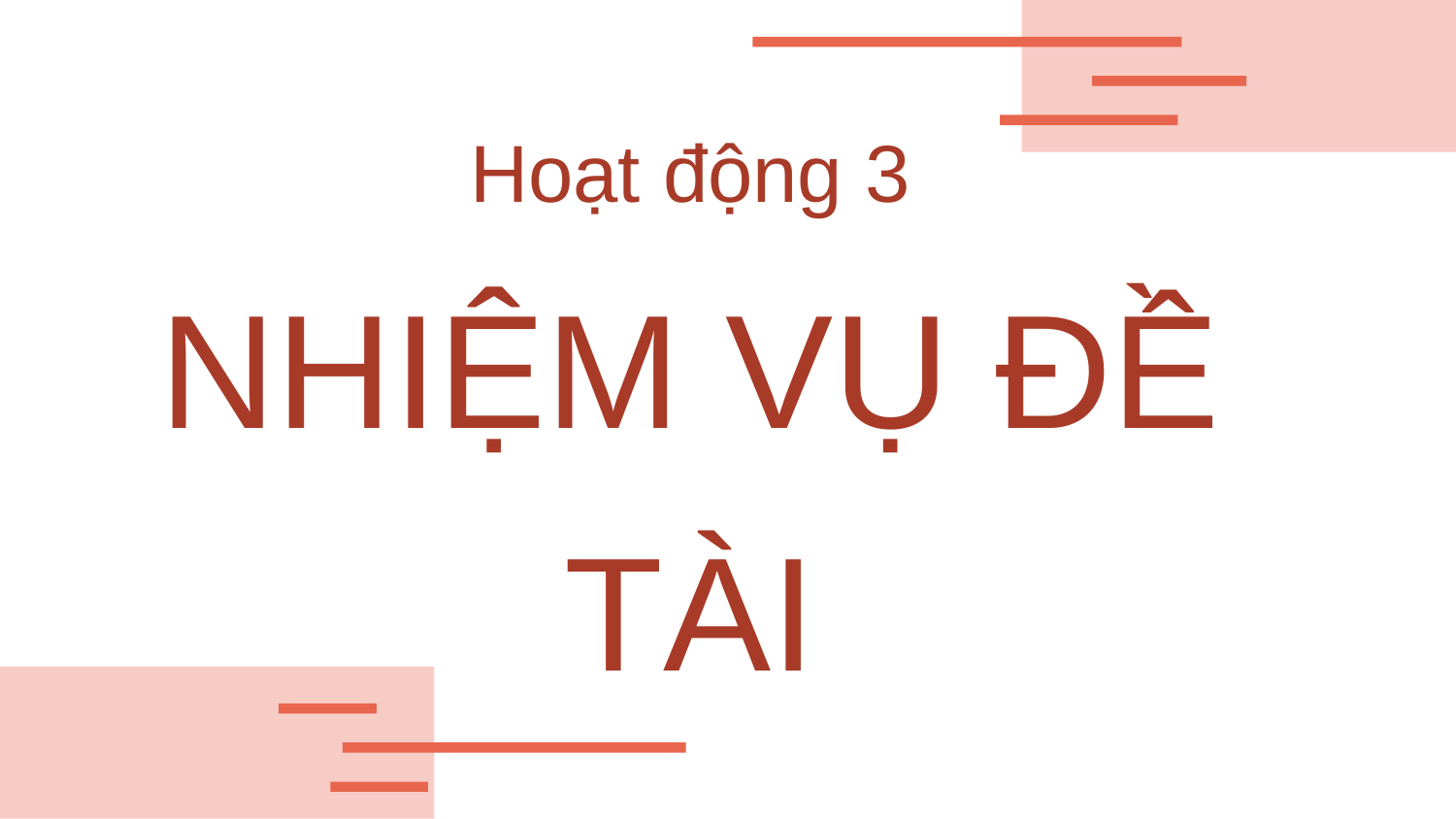

# Hoạt động 3 NHIỆM VỤ ĐỀ TÀI